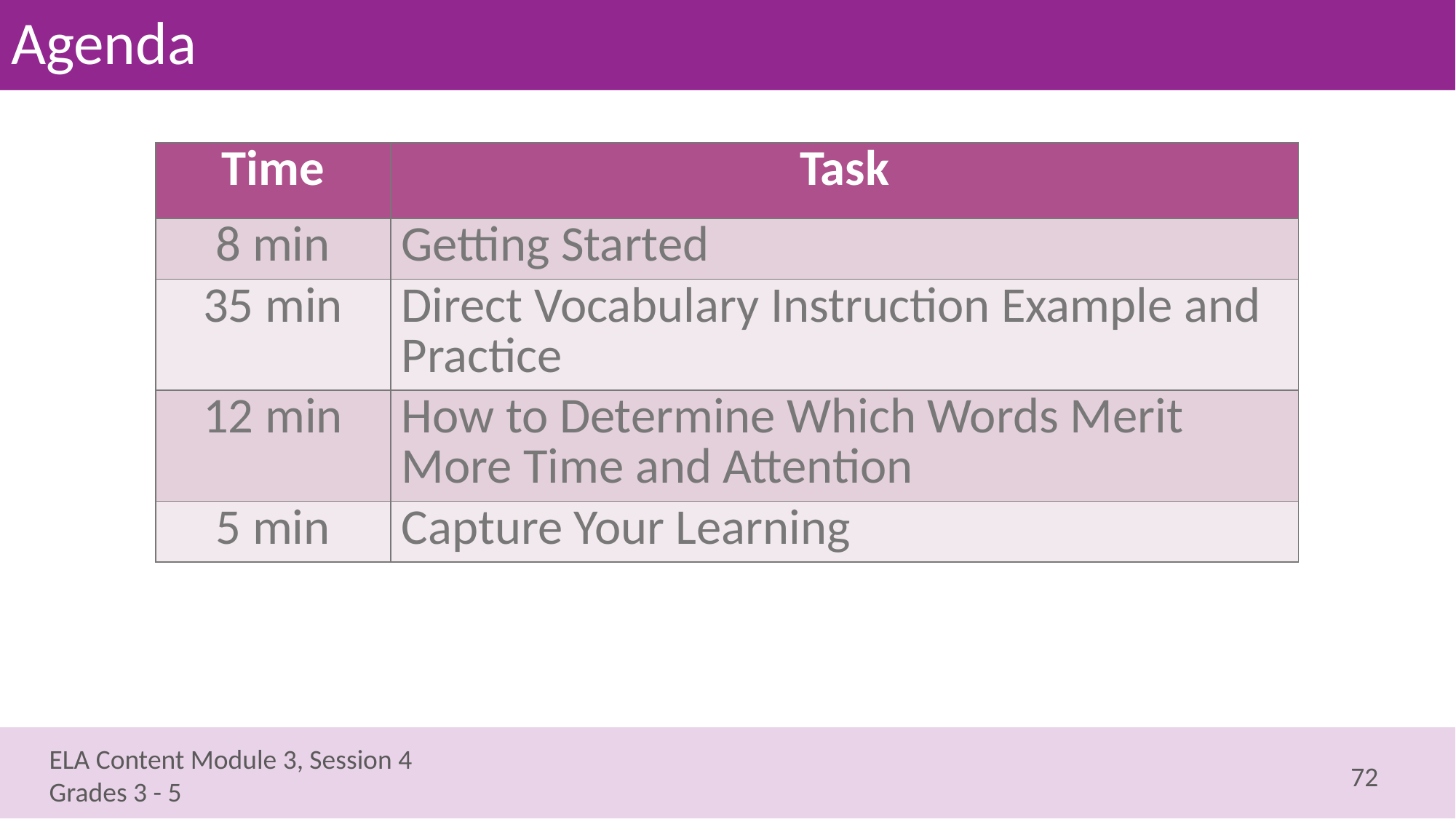

# Agenda
| Time | Task |
| --- | --- |
| 8 min | Getting Started |
| 35 min | Direct Vocabulary Instruction Example and Practice |
| 12 min | How to Determine Which Words Merit More Time and Attention |
| 5 min | Capture Your Learning |
72